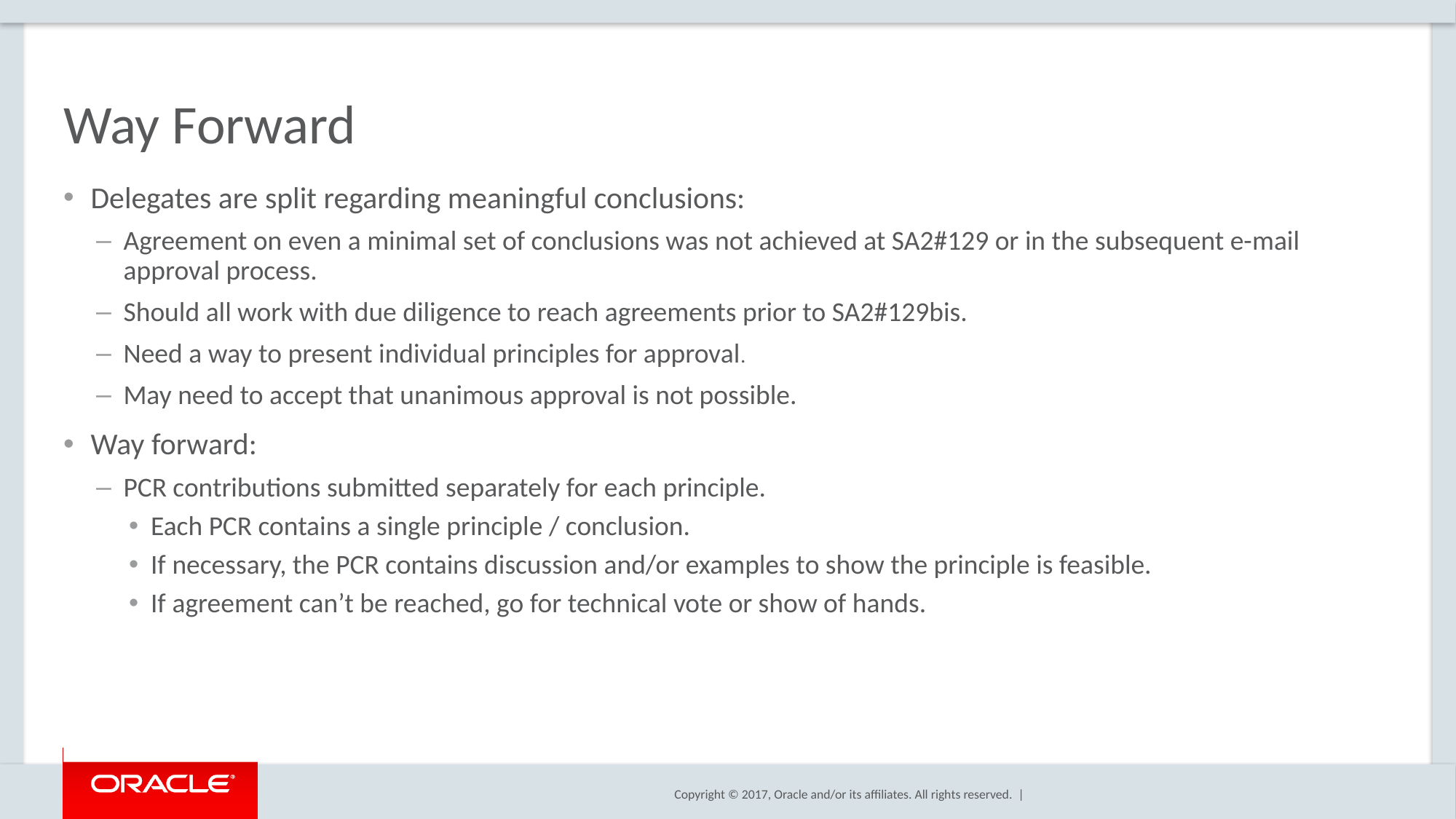

# Way Forward
Delegates are split regarding meaningful conclusions:
Agreement on even a minimal set of conclusions was not achieved at SA2#129 or in the subsequent e-mail approval process.
Should all work with due diligence to reach agreements prior to SA2#129bis.
Need a way to present individual principles for approval.
May need to accept that unanimous approval is not possible.
Way forward:
PCR contributions submitted separately for each principle.
Each PCR contains a single principle / conclusion.
If necessary, the PCR contains discussion and/or examples to show the principle is feasible.
If agreement can’t be reached, go for technical vote or show of hands.
2